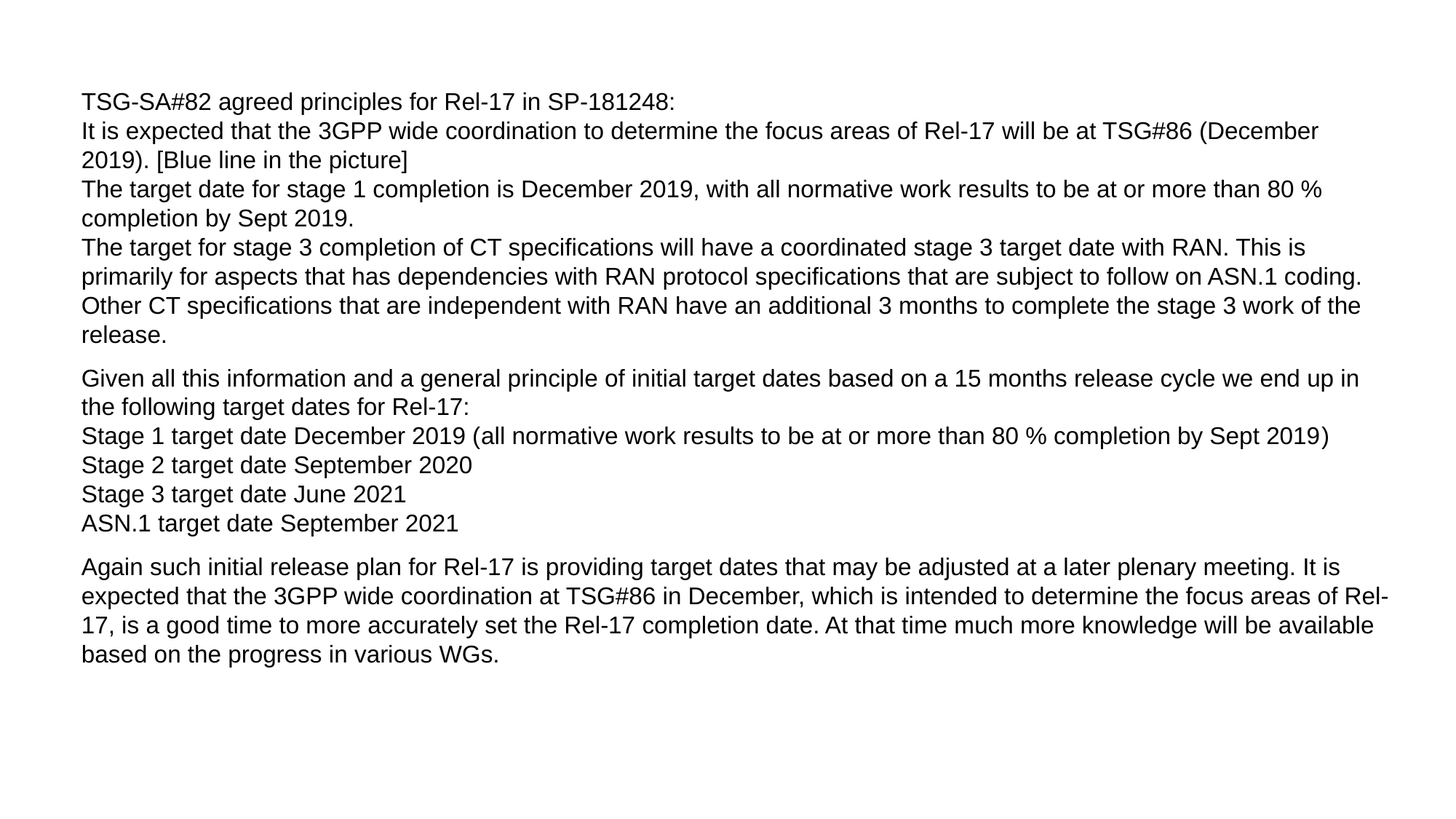

TSG-SA#82 agreed principles for Rel-17 in SP-181248:
It is expected that the 3GPP wide coordination to determine the focus areas of Rel-17 will be at TSG#86 (December 2019). [Blue line in the picture]
The target date for stage 1 completion is December 2019, with all normative work results to be at or more than 80 % completion by Sept 2019.
The target for stage 3 completion of CT specifications will have a coordinated stage 3 target date with RAN. This is primarily for aspects that has dependencies with RAN protocol specifications that are subject to follow on ASN.1 coding. Other CT specifications that are independent with RAN have an additional 3 months to complete the stage 3 work of the release.

Given all this information and a general principle of initial target dates based on a 15 months release cycle we end up in the following target dates for Rel-17:
Stage 1 target date December 2019 (all normative work results to be at or more than 80 % completion by Sept 2019)
Stage 2 target date September 2020
Stage 3 target date June 2021
ASN.1 target date September 2021

Again such initial release plan for Rel-17 is providing target dates that may be adjusted at a later plenary meeting. It is expected that the 3GPP wide coordination at TSG#86 in December, which is intended to determine the focus areas of Rel-17, is a good time to more accurately set the Rel-17 completion date. At that time much more knowledge will be available based on the progress in various WGs.